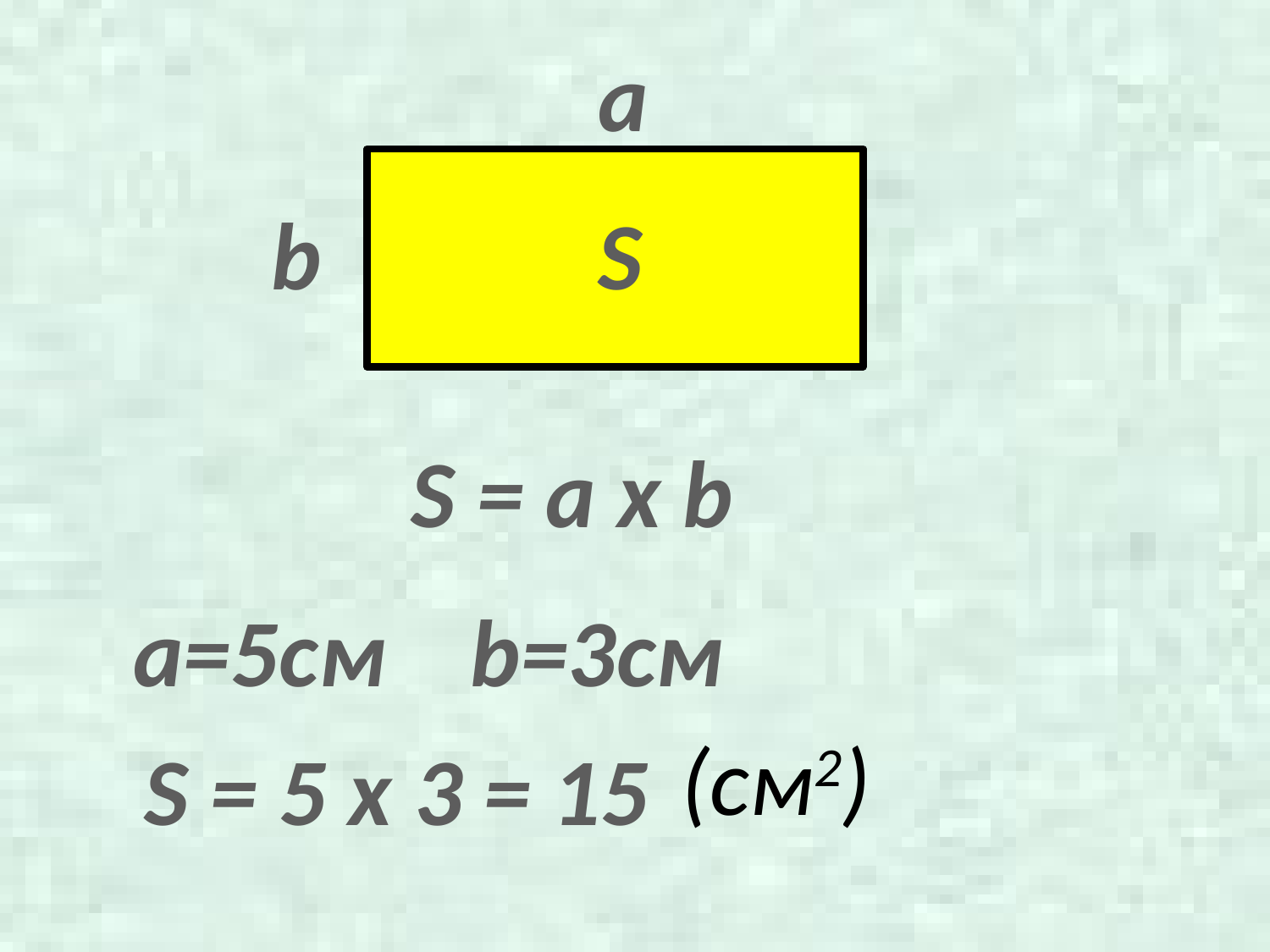

a

b
S
S = a x b
a=5см
b=3см
(см2)
S = 5 x 3 = 15